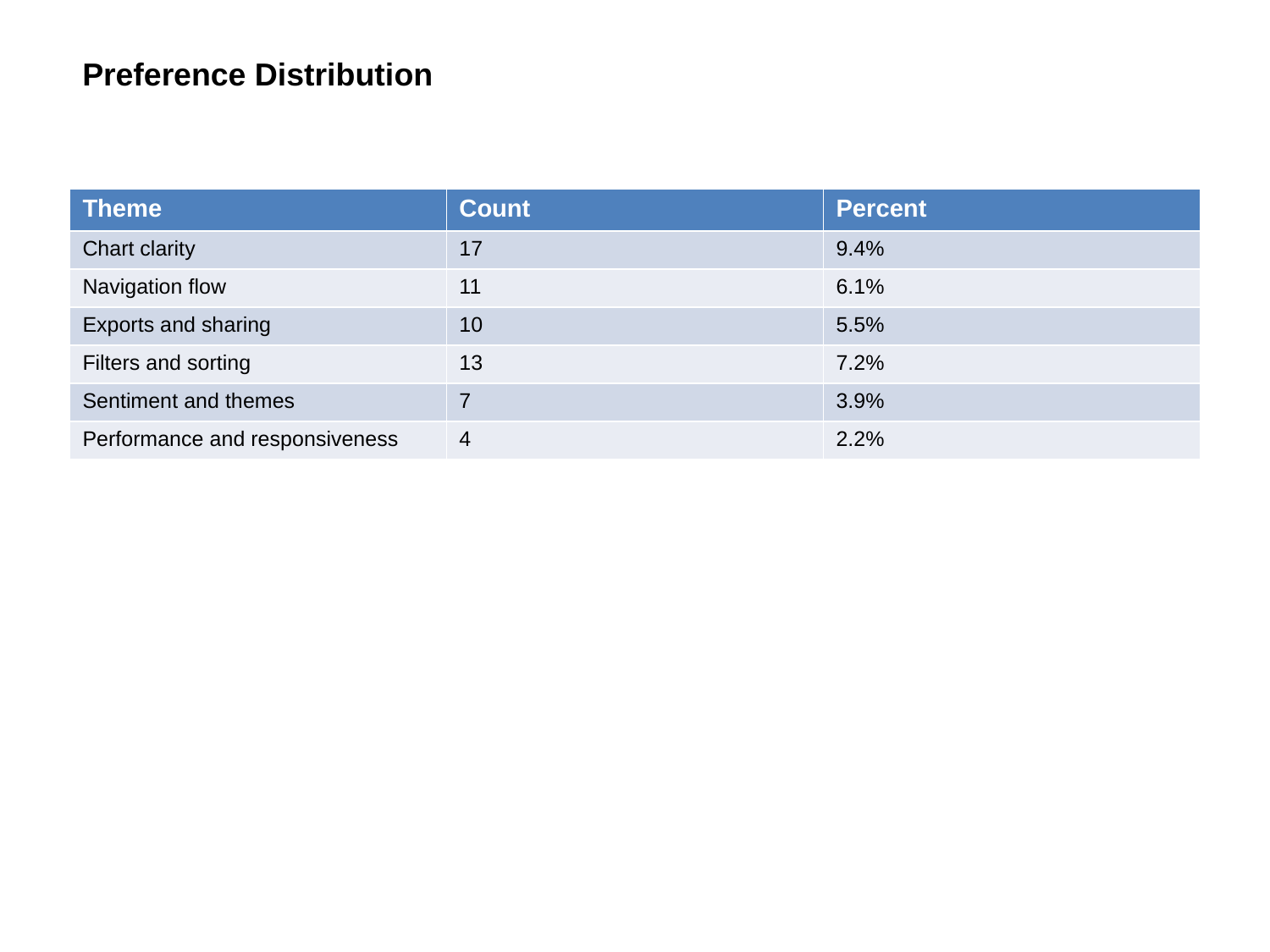

Preference Distribution
| Theme | Count | Percent |
| --- | --- | --- |
| Chart clarity | 17 | 9.4% |
| Navigation flow | 11 | 6.1% |
| Exports and sharing | 10 | 5.5% |
| Filters and sorting | 13 | 7.2% |
| Sentiment and themes | 7 | 3.9% |
| Performance and responsiveness | 4 | 2.2% |